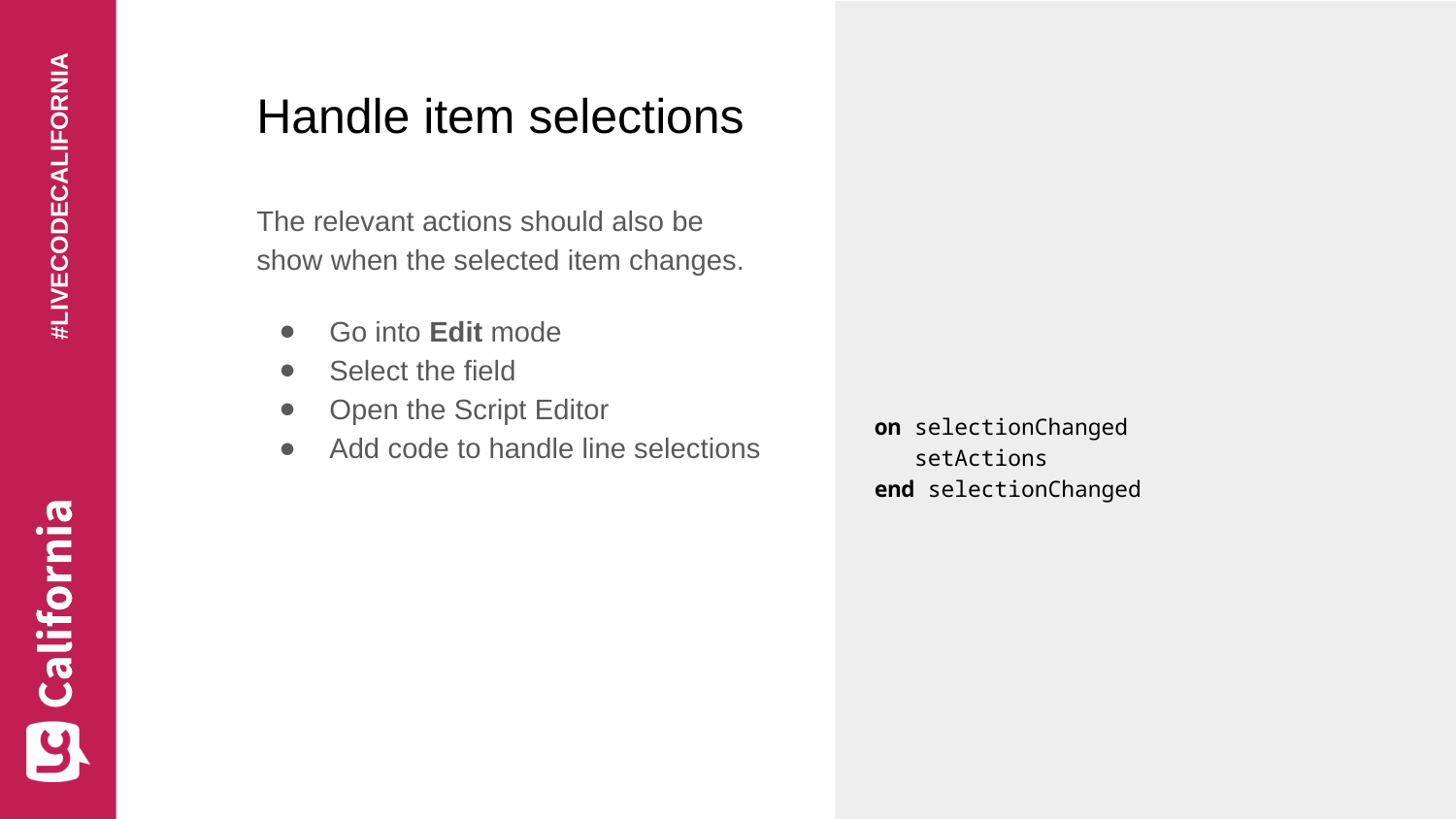

# Handle item selections
The relevant actions should also be show when the selected item changes.
Go into Edit mode
Select the field
Open the Script Editor
Add code to handle line selections

on selectionChanged
   setActions
end selectionChanged